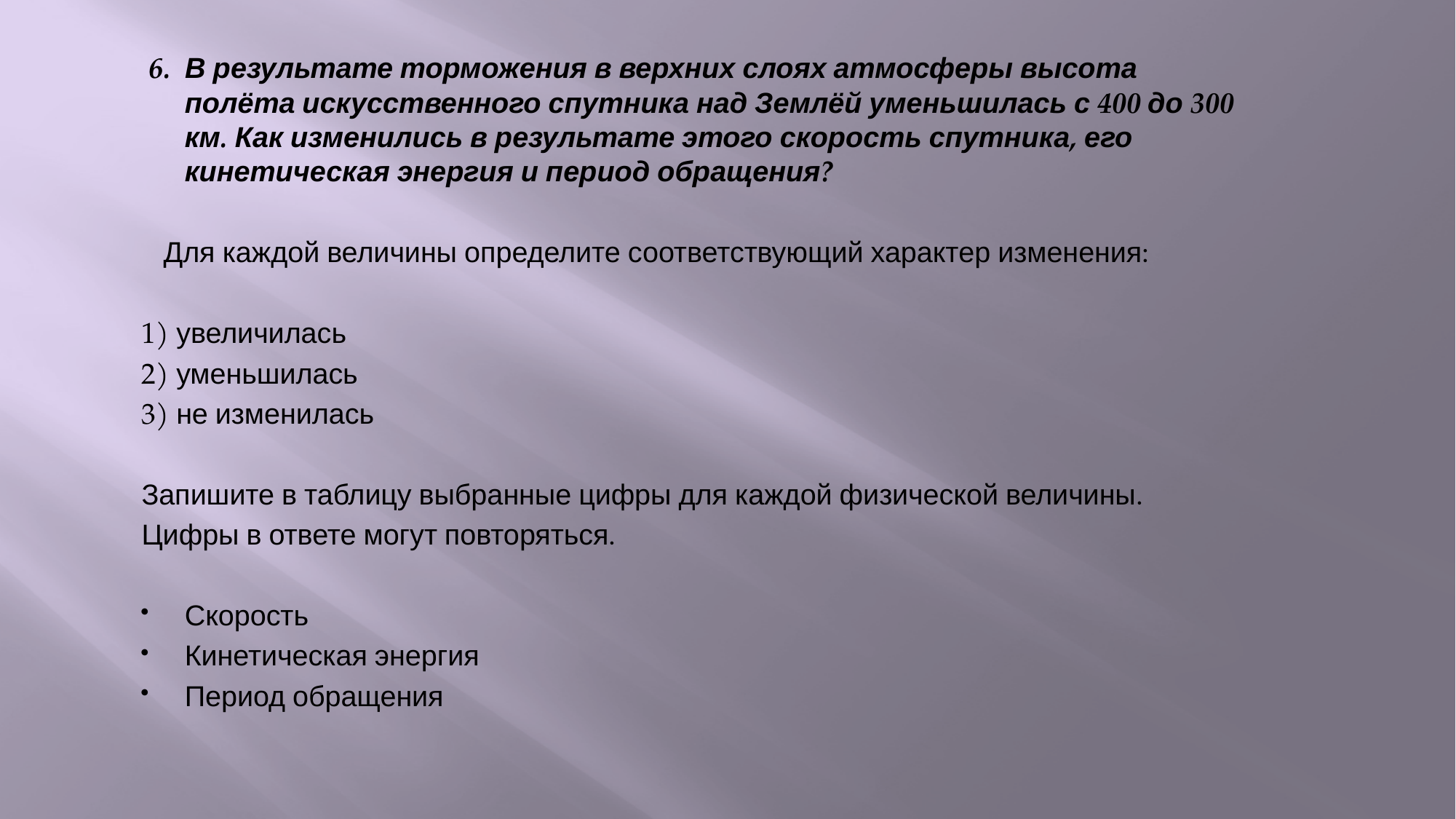

6.  В результате торможения в верхних слоях атмосферы высота полёта искусственного спутника над Землёй уменьшилась с 400 до 300 км. Как изменились в результате этого скорость спутника, его кинетическая энергия и период обращения?

   Для каждой величины определите соответствующий характер изменения:

1) увеличилась
2) уменьшилась
3) не изменилась

Запишите в таблицу выбранные цифры для каждой физической величины.
Цифры в ответе могут повторяться.

Скорость
Кинетическая энергия
Период обращения